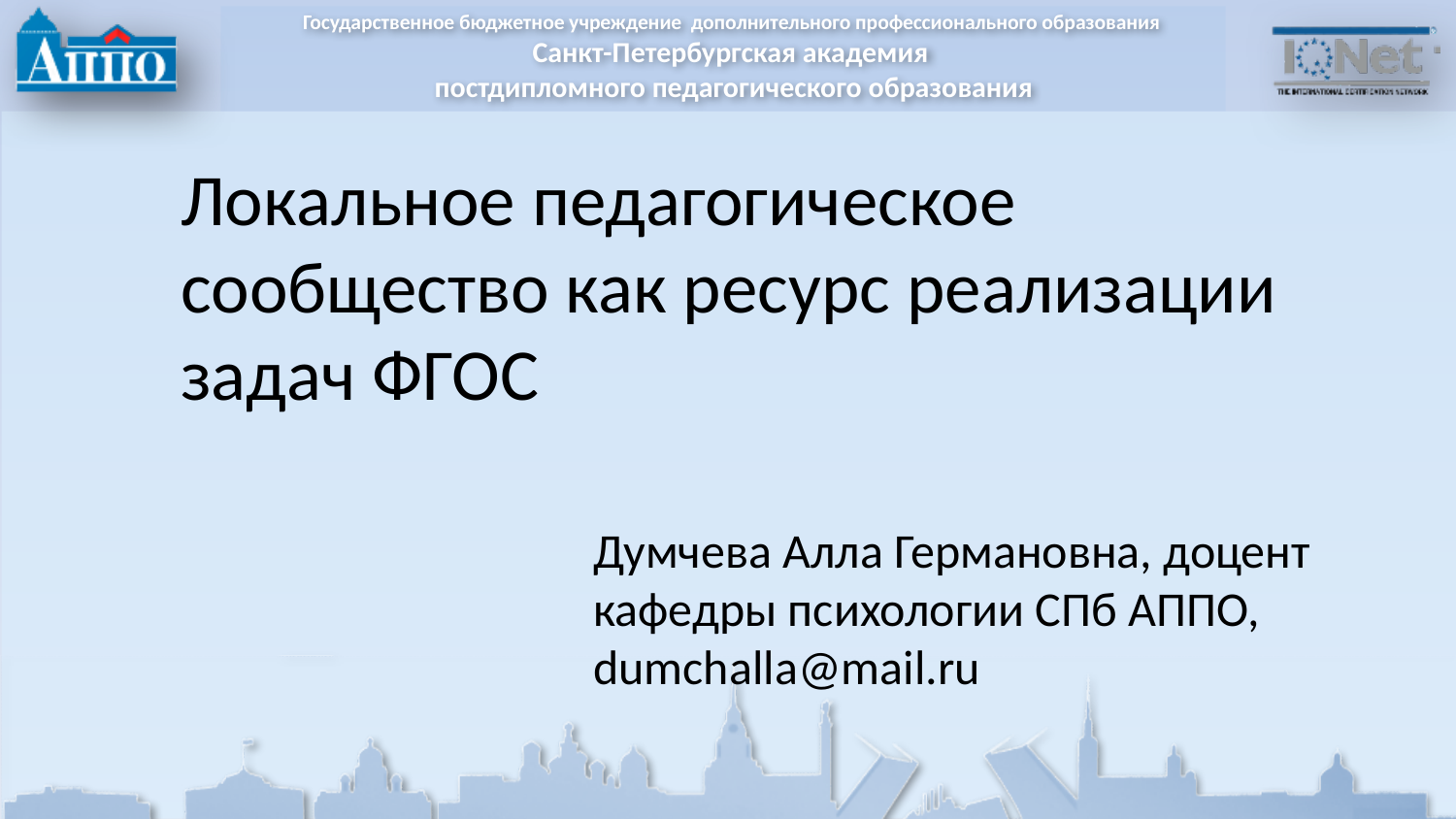

# Государственное бюджетное учреждение  дополнительного профессионального образования Санкт-Петербургская академия постдипломного педагогического образования
Локальное педагогическое сообщество как ресурс реализации задач ФГОС
Думчева Алла Германовна, доцент кафедры психологии СПб АППО, dumchalla@mail.ru